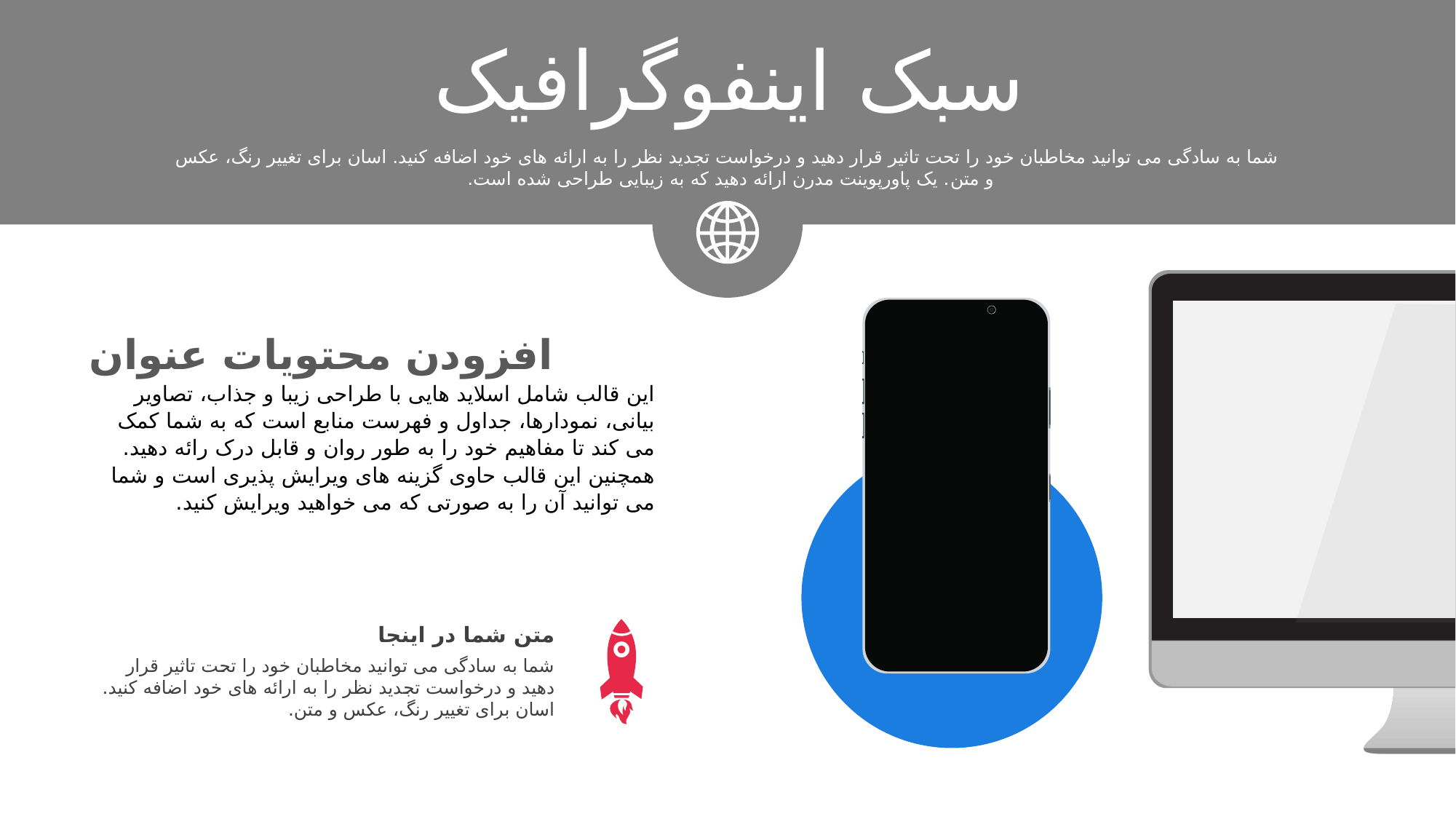

سبک اینفوگرافیک
شما به سادگی می توانید مخاطبان خود را تحت تاثیر قرار دهید و درخواست تجدید نظر را به ارائه های خود اضافه کنید. اسان برای تغییر رنگ، عکس و متن. یک پاورپوینت مدرن ارائه دهید که به زیبایی طراحی شده است.

افزودن محتویات عنوان

این قالب شامل اسلاید هایی با طراحی زیبا و جذاب، تصاویر بیانی، نمودارها، جداول و فهرست منابع است که به شما کمک می کند تا مفاهیم خود را به طور روان و قابل درک رائه دهید. همچنین این قالب حاوی گزینه های ویرایش پذیری است و شما می توانید آن را به صورتی که می خواهید ویرایش کنید.
متن شما در اینجا
شما به سادگی می توانید مخاطبان خود را تحت تاثیر قرار دهید و درخواست تجدید نظر را به ارائه های خود اضافه کنید. اسان برای تغییر رنگ، عکس و متن.